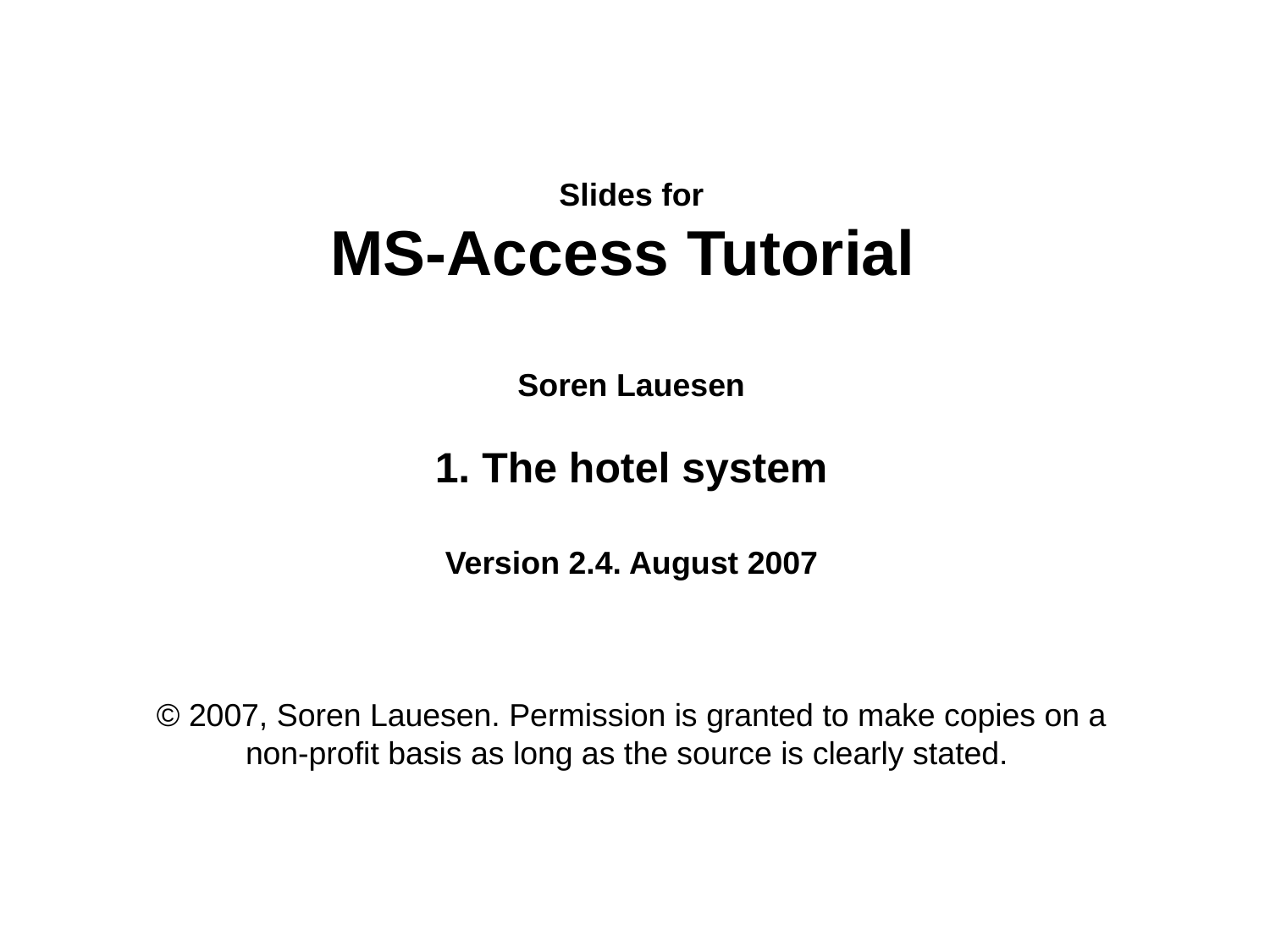

Slides for
MS-Access Tutorial

Soren Lauesen

1. The hotel system

Version 2.4. August 2007

© 2007, Soren Lauesen. Permission is granted to make copies on a non-profit basis as long as the source is clearly stated.